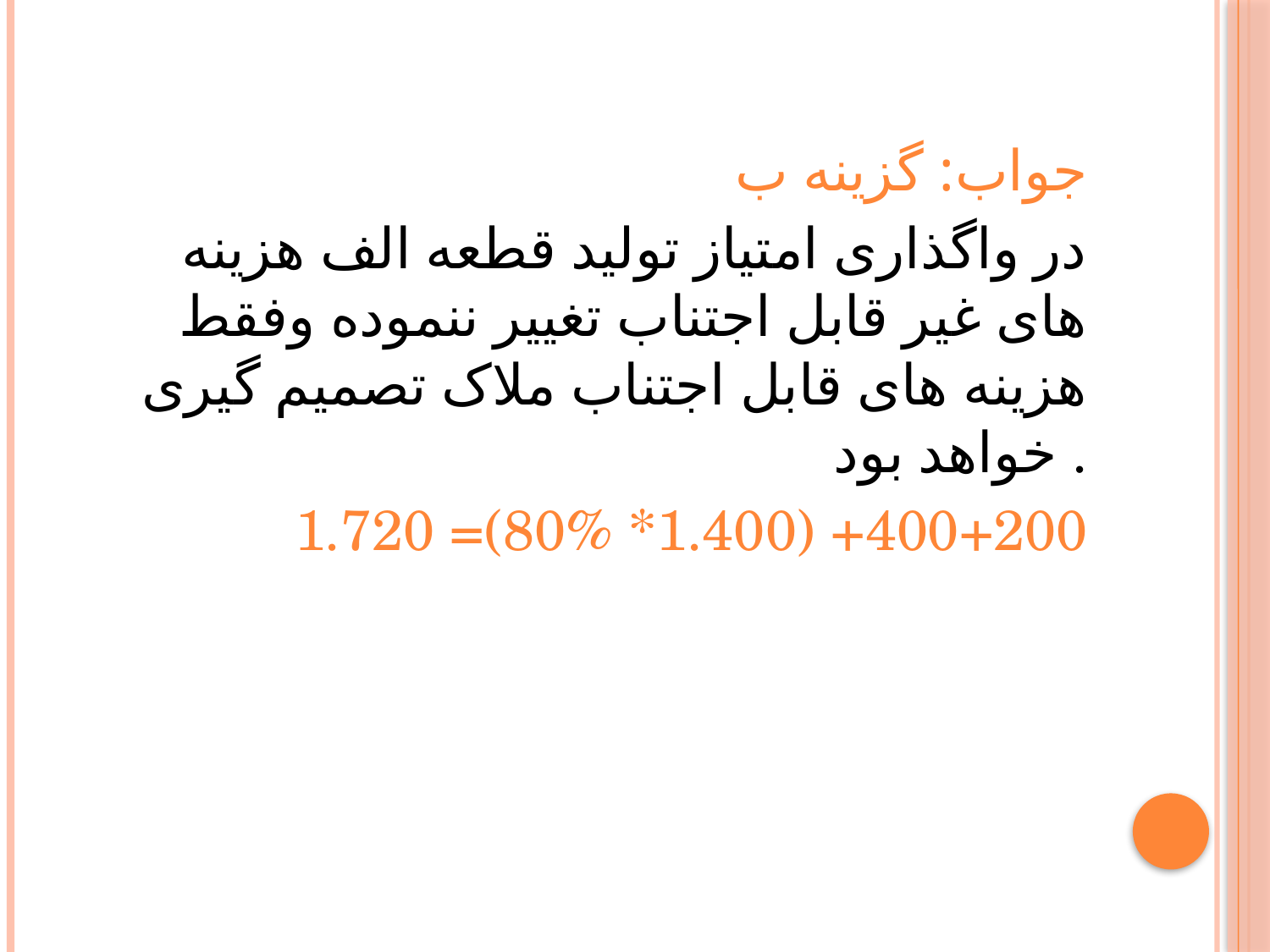

#

جواب: گزینه ب
در واگذاری امتیاز تولید قطعه الف هزینه های غیر قابل اجتناب تغییر ننموده وفقط هزینه های قابل اجتناب ملاک تصمیم گیری خواهد بود .
         1.720 =(80% *1.400) +400+200